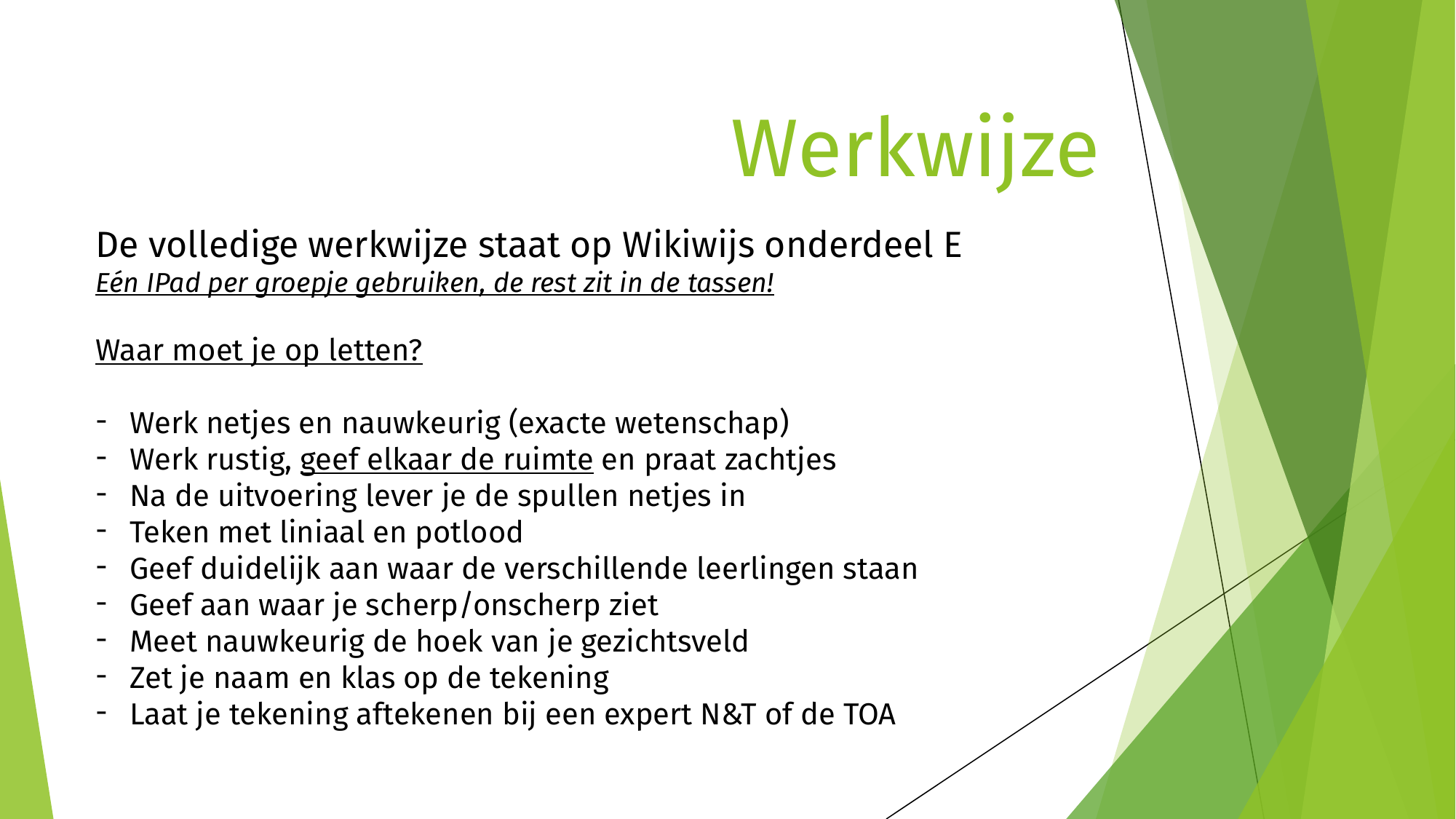

# Werkwijze
De volledige werkwijze staat op Wikiwijs onderdeel E
Eén IPad per groepje gebruiken, de rest zit in de tassen!

Waar moet je op letten?

Werk netjes en nauwkeurig (exacte wetenschap)
Werk rustig, geef elkaar de ruimte en praat zachtjes
Na de uitvoering lever je de spullen netjes in
Teken met liniaal en potlood
Geef duidelijk aan waar de verschillende leerlingen staan
Geef aan waar je scherp/onscherp ziet
Meet nauwkeurig de hoek van je gezichtsveld
Zet je naam en klas op de tekening
Laat je tekening aftekenen bij een expert N&T of de TOA